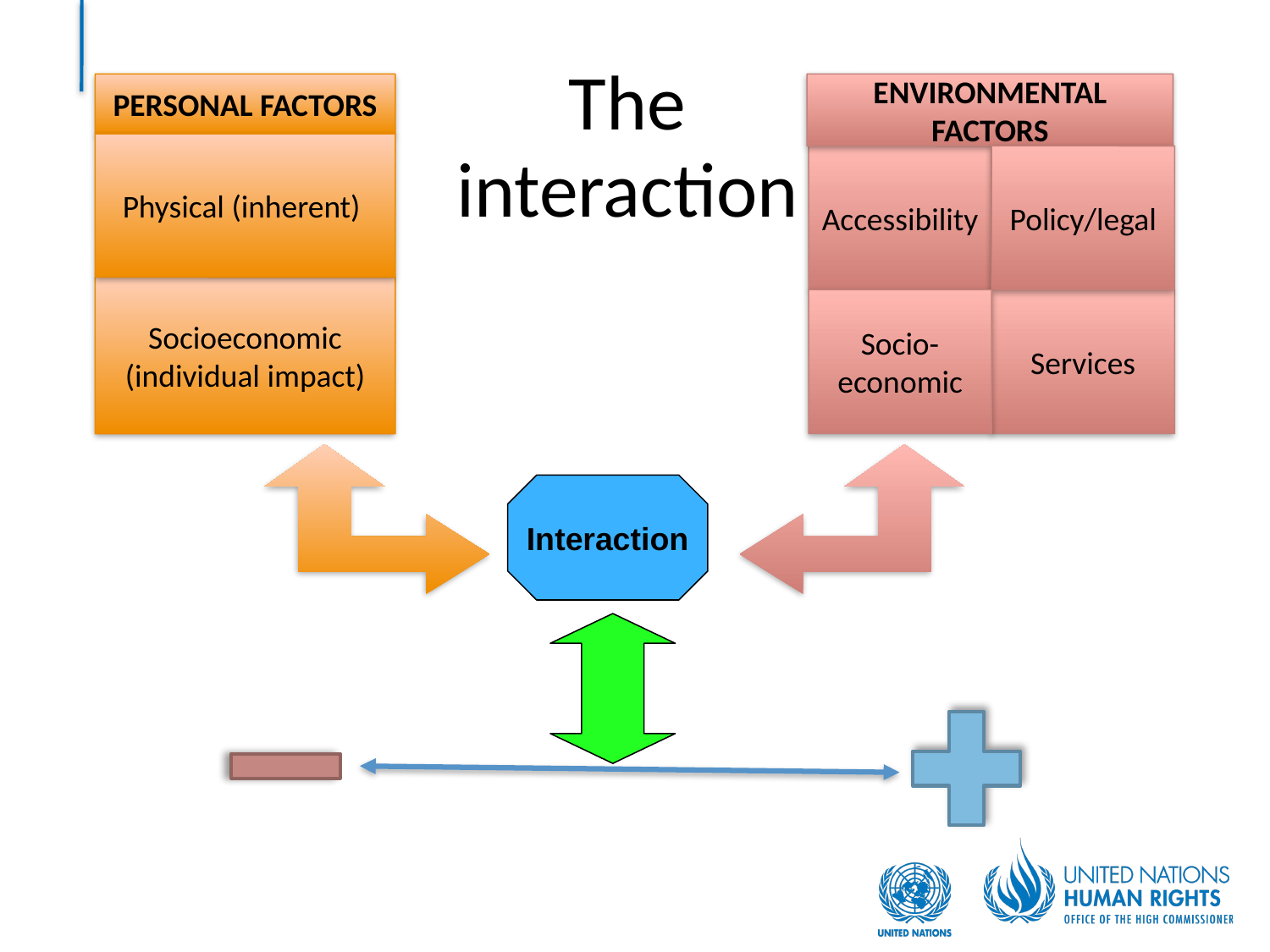

PERSONAL FACTORS
Physical (inherent)
Socioeconomic (individual impact)
The interaction
ENVIRONMENTAL FACTORS
Accessibility
Policy/legal
Socio-economic
Services

Interaction